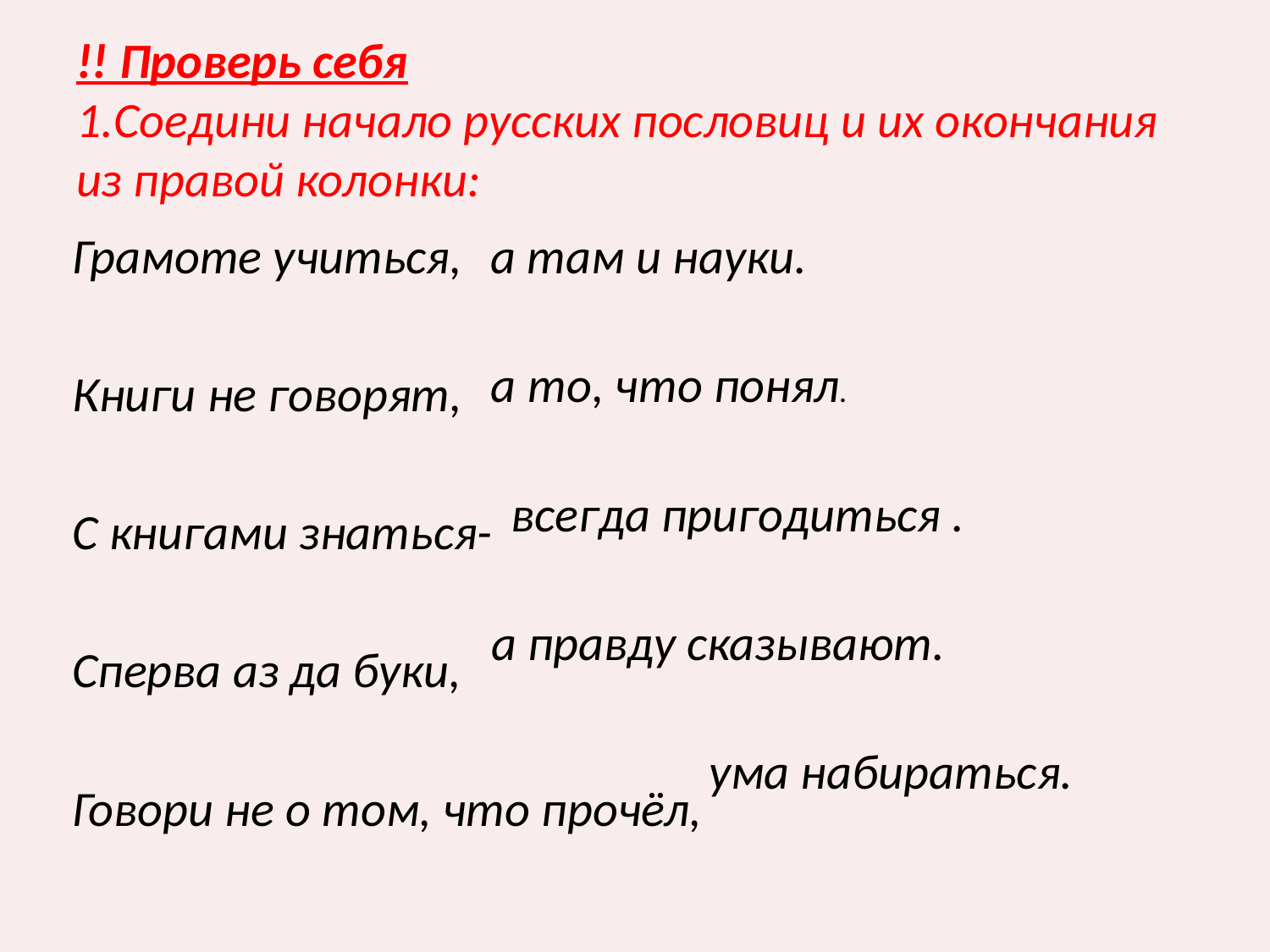

# !! Проверь себя 1.Соедини начало русских пословиц и их окончания из правой колонки:
Грамоте учиться,

Книги не говорят,

С книгами знаться-

Сперва аз да буки,

Говори не о том, что прочёл,
а там и науки.
а то, что понял.
всегда пригодиться .
а правду сказывают.
ума набираться.